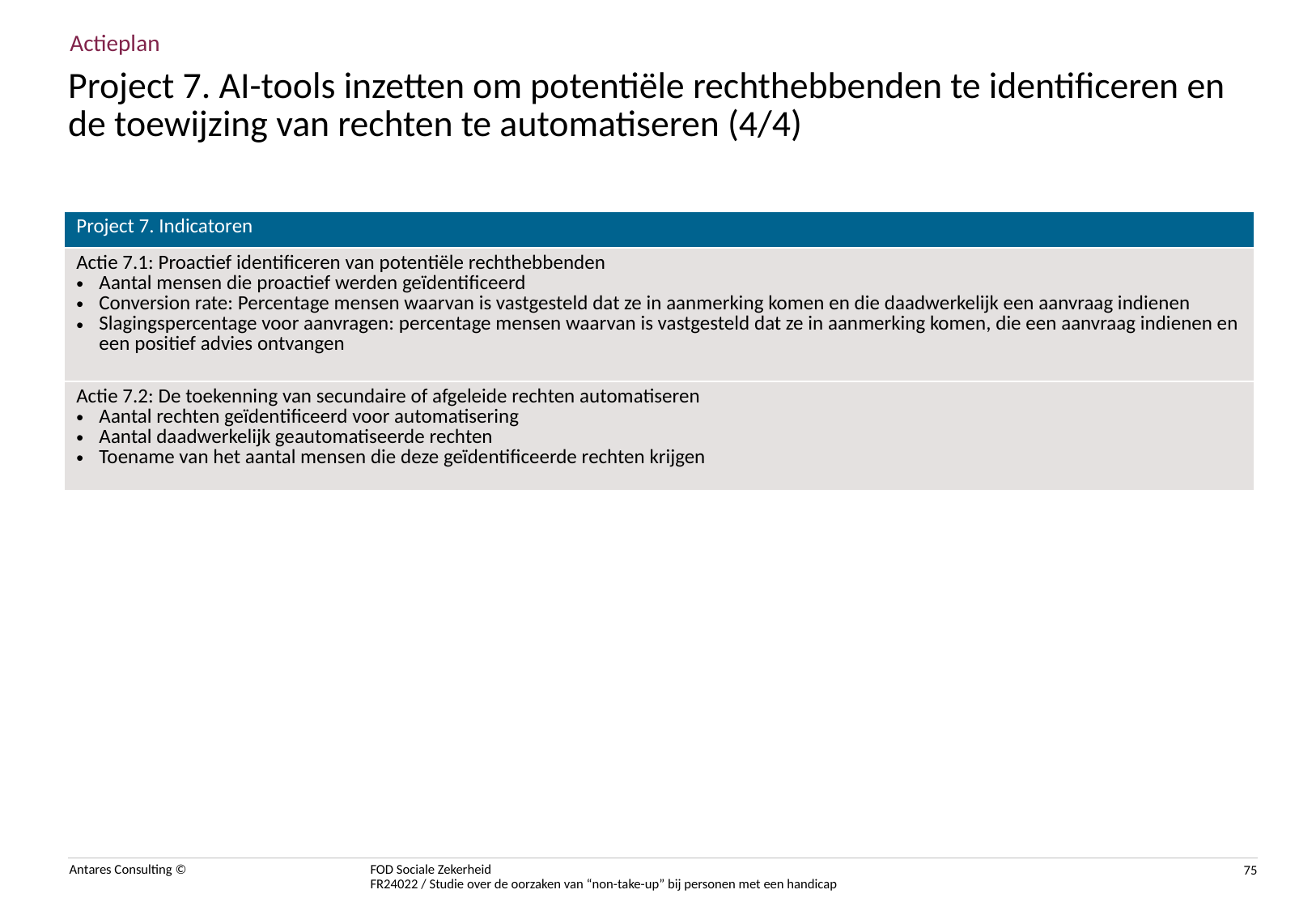

Actieplan
# Project 7. AI-tools inzetten om potentiële rechthebbenden te identificeren en de toewijzing van rechten te automatiseren (4/4)
| Project 7. Indicatoren |
| --- |
| Actie 7.1: Proactief identificeren van potentiële rechthebbenden Aantal mensen die proactief werden geïdentificeerd Conversion rate: Percentage mensen waarvan is vastgesteld dat ze in aanmerking komen en die daadwerkelijk een aanvraag indienen Slagingspercentage voor aanvragen: percentage mensen waarvan is vastgesteld dat ze in aanmerking komen, die een aanvraag indienen en een positief advies ontvangen |
| Actie 7.2: De toekenning van secundaire of afgeleide rechten automatiseren Aantal rechten geïdentificeerd voor automatisering Aantal daadwerkelijk geautomatiseerde rechten Toename van het aantal mensen die deze geïdentificeerde rechten krijgen |